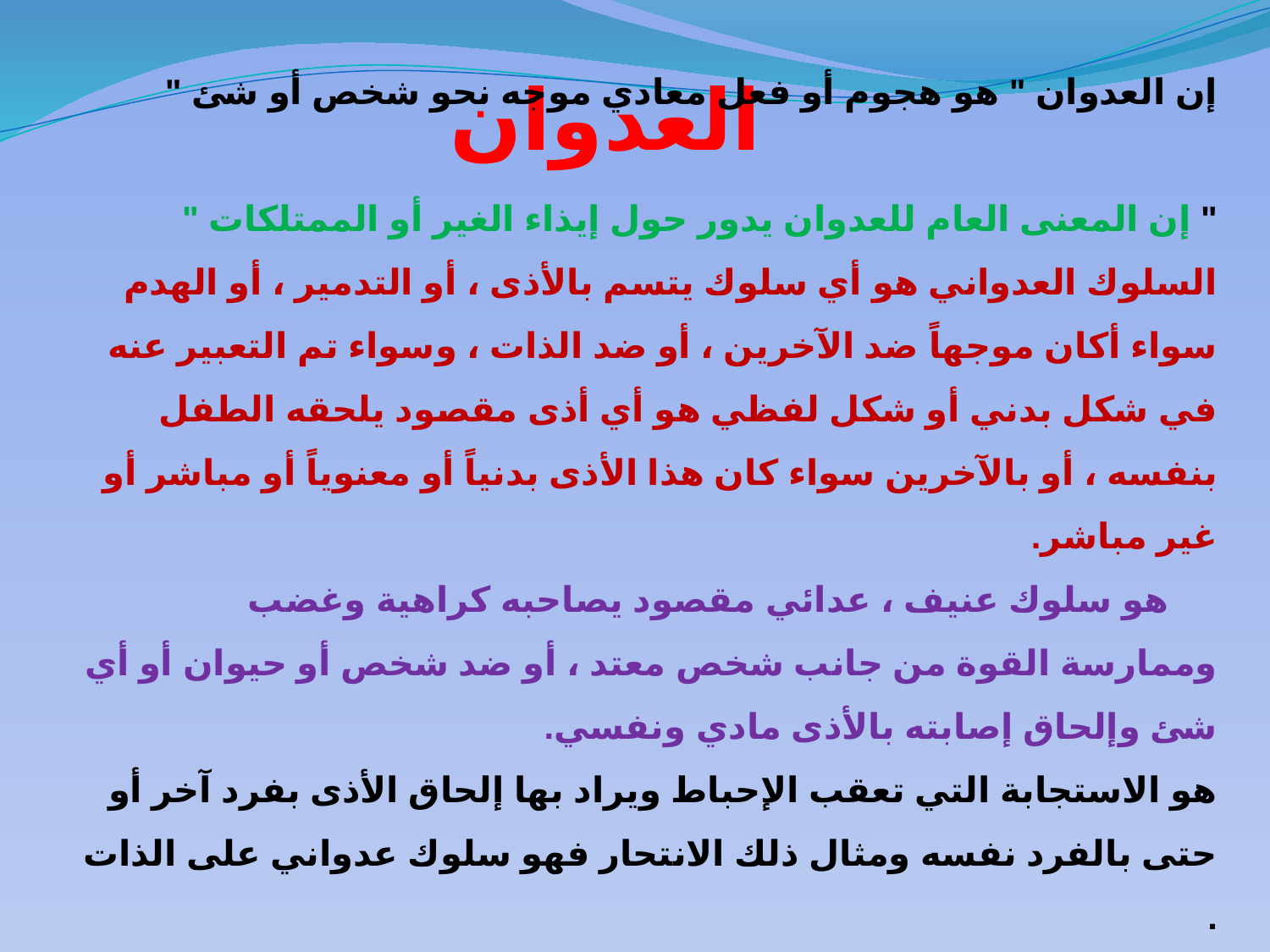

العدوان
إن العدوان " هو هجوم أو فعل معادي موجه نحو شخص أو شئ "
" إن المعنى العام للعدوان يدور حول إيذاء الغير أو الممتلكات "
السلوك العدواني هو أي سلوك يتسم بالأذى ، أو التدمير ، أو الهدم سواء أكان موجهاً ضد الآخرين ، أو ضد الذات ، وسواء تم التعبير عنه في شكل بدني أو شكل لفظي هو أي أذى مقصود يلحقه الطفل بنفسه ، أو بالآخرين سواء كان هذا الأذى بدنياً أو معنوياً أو مباشر أو غير مباشر.
     	هو سلوك عنيف ، عدائي مقصود يصاحبه كراهية وغضب وممارسة القوة من جانب شخص معتد ، أو ضد شخص أو حيوان أو أي شئ وإلحاق إصابته بالأذى مادي ونفسي.
هو الاستجابة التي تعقب الإحباط ويراد بها إلحاق الأذى بفرد آخر أو حتى بالفرد نفسه ومثال ذلك الانتحار فهو سلوك عدواني على الذات .